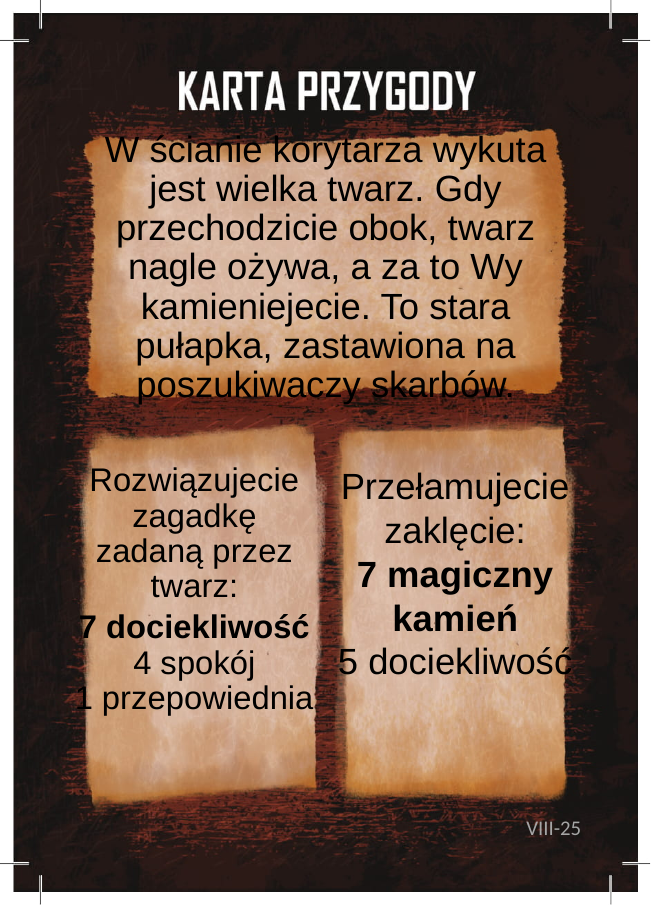

# W ścianie korytarza wykuta jest wielka twarz. Gdy przechodzicie obok, twarz nagle ożywa, a za to Wy kamieniejecie. To stara pułapka, zastawiona na poszukiwaczy skarbów.
Rozwiązujecie zagadkę zadaną przez twarz:
7 dociekliwość
4 spokój
1 przepowiednia
Przełamujecie zaklęcie:
7 magiczny kamień
5 dociekliwość
VIII-25